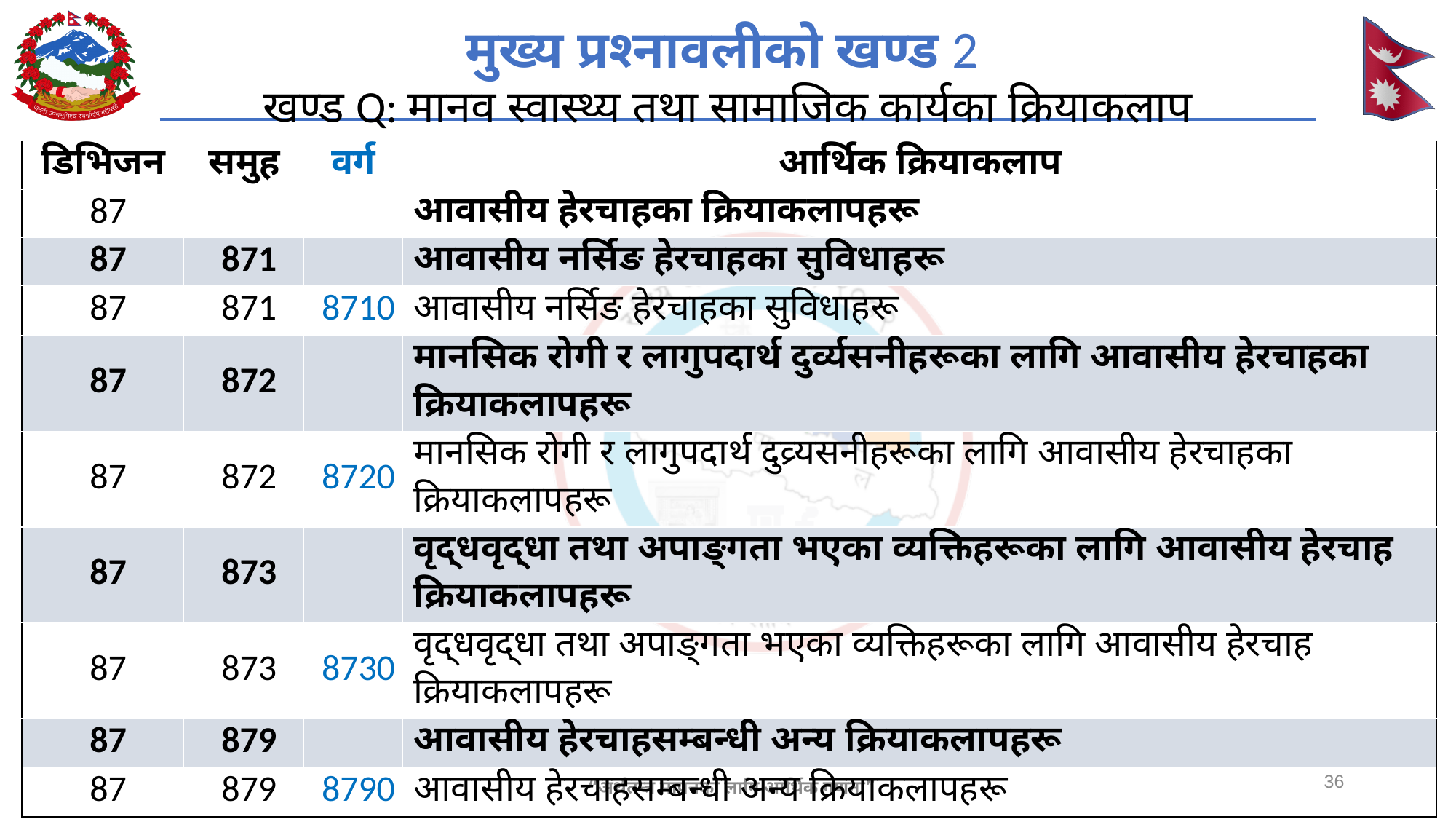

# मुख्य प्रश्नावलीको खण्ड 2 खण्ड Q: मानव स्वास्थ्य तथा सामाजिक कार्यका क्रियाकलाप
| डिभिजन | समुह | वर्ग | आर्थिक क्रियाकलाप |
| --- | --- | --- | --- |
| 87 |  |  | आवासीय हेरचाहका क्रियाकलापहरू |
| 87 | 871 |  | आवासीय नर्सिङ हेरचाहका सुविधाहरू |
| 87 | 871 | 8710 | आवासीय नर्सिङ हेरचाहका सुविधाहरू |
| 87 | 872 |  | मानसिक रोगी र लागुपदार्थ दुर्व्यसनीहरूका लागि आवासीय हेरचाहका क्रियाकलापहरू |
| 87 | 872 | 8720 | मानसिक रोगी र लागुपदार्थ दुव्र्यसनीहरूका लागि आवासीय हेरचाहका क्रियाकलापहरू |
| 87 | 873 |  | वृद्धवृद्धा तथा अपाङ्गता भएका व्यक्तिहरूका लागि आवासीय हेरचाह क्रियाकलापहरू |
| 87 | 873 | 8730 | वृद्धवृद्धा तथा अपाङ्गता भएका व्यक्तिहरूका लागि आवासीय हेरचाह क्रियाकलापहरू |
| 87 | 879 |  | आवासीय हेरचाहसम्बन्धी अन्य क्रियाकलापहरू |
| 87 | 879 | 8790 | आवासीय हेरचाहसम्बन्धी अन्य क्रियाकलापहरू |
36
“अर्थतन्त्र मापनको लागि आर्थिक गणना”